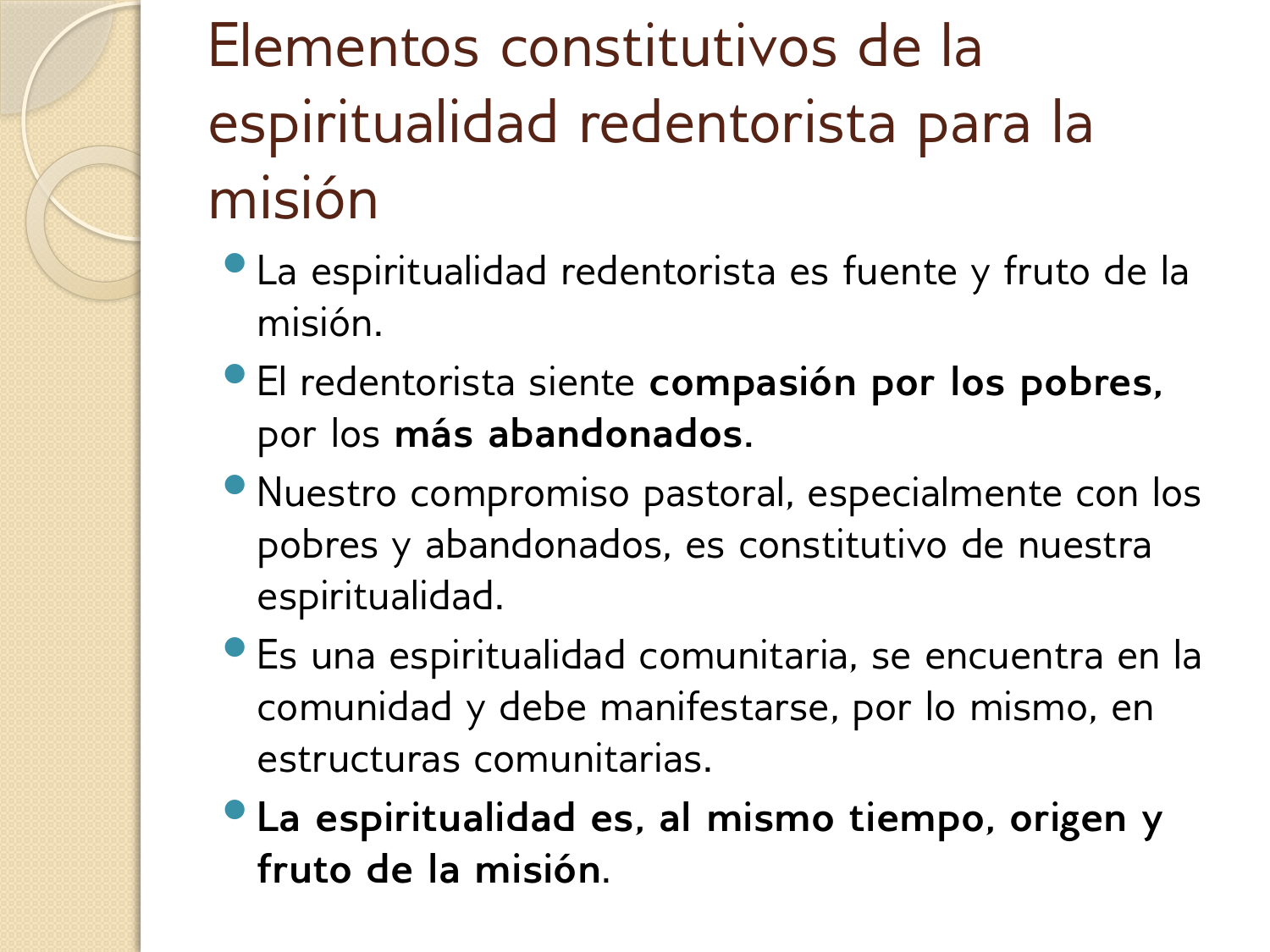

# Elementos constitutivos de la espiritualidad redentorista para la misión
La espiritualidad redentorista es fuente y fruto de la misión.
El redentorista siente compasión por los pobres, por los más abandonados.
Nuestro compromiso pastoral, especialmente con los pobres y abandonados, es constitutivo de nuestra espiritualidad.
Es una espiritualidad comunitaria, se encuentra en la comunidad y debe manifestarse, por lo mismo, en estructuras comunitarias.
La espiritualidad es, al mismo tiempo, origen y fruto de la misión.